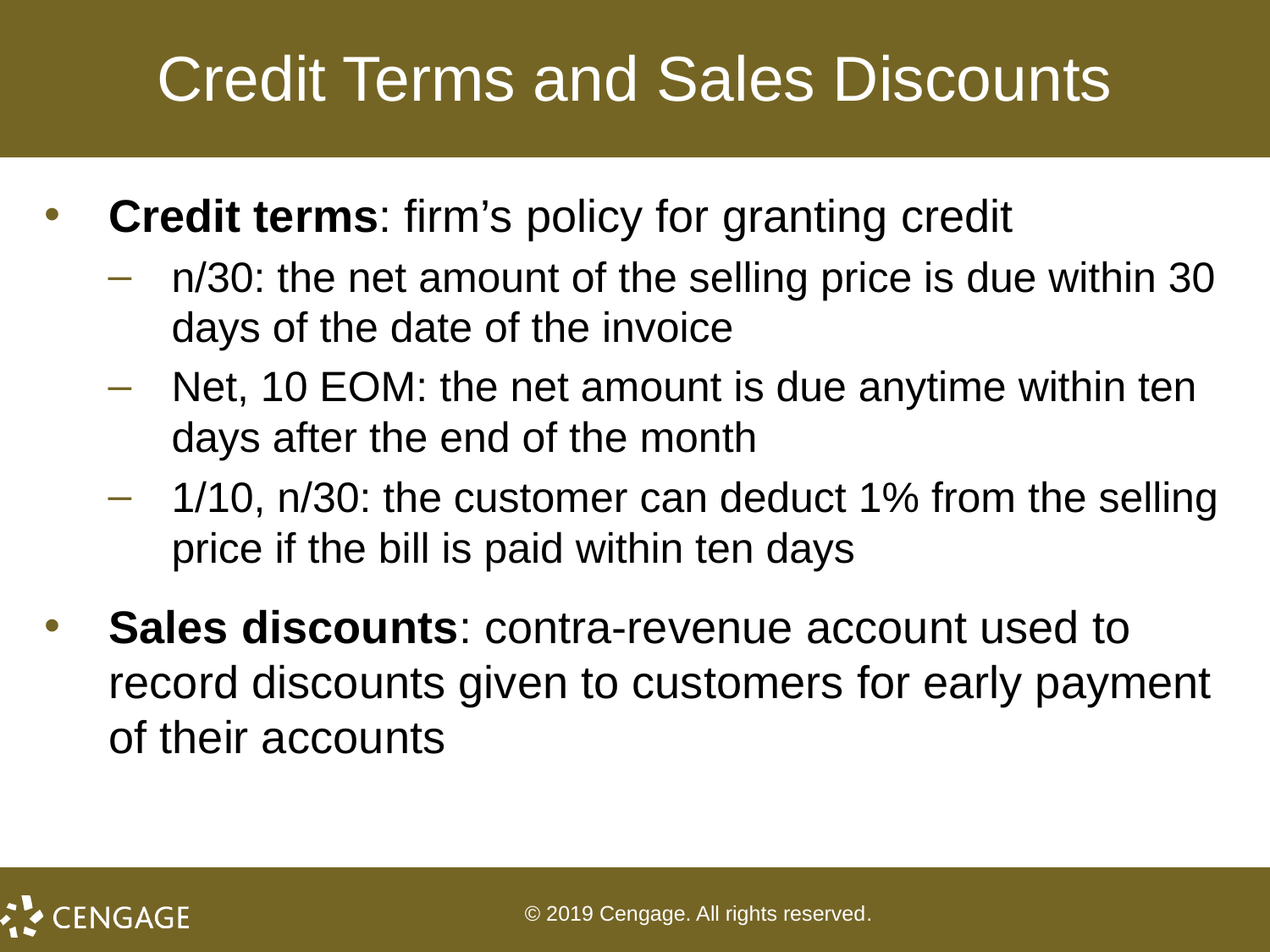

# Credit Terms and Sales Discounts
Credit terms: firm’s policy for granting credit
n/30: the net amount of the selling price is due within 30 days of the date of the invoice
Net, 10 EOM: the net amount is due anytime within ten days after the end of the month
1/10, n/30: the customer can deduct 1% from the selling price if the bill is paid within ten days
Sales discounts: contra-revenue account used to record discounts given to customers for early payment of their accounts